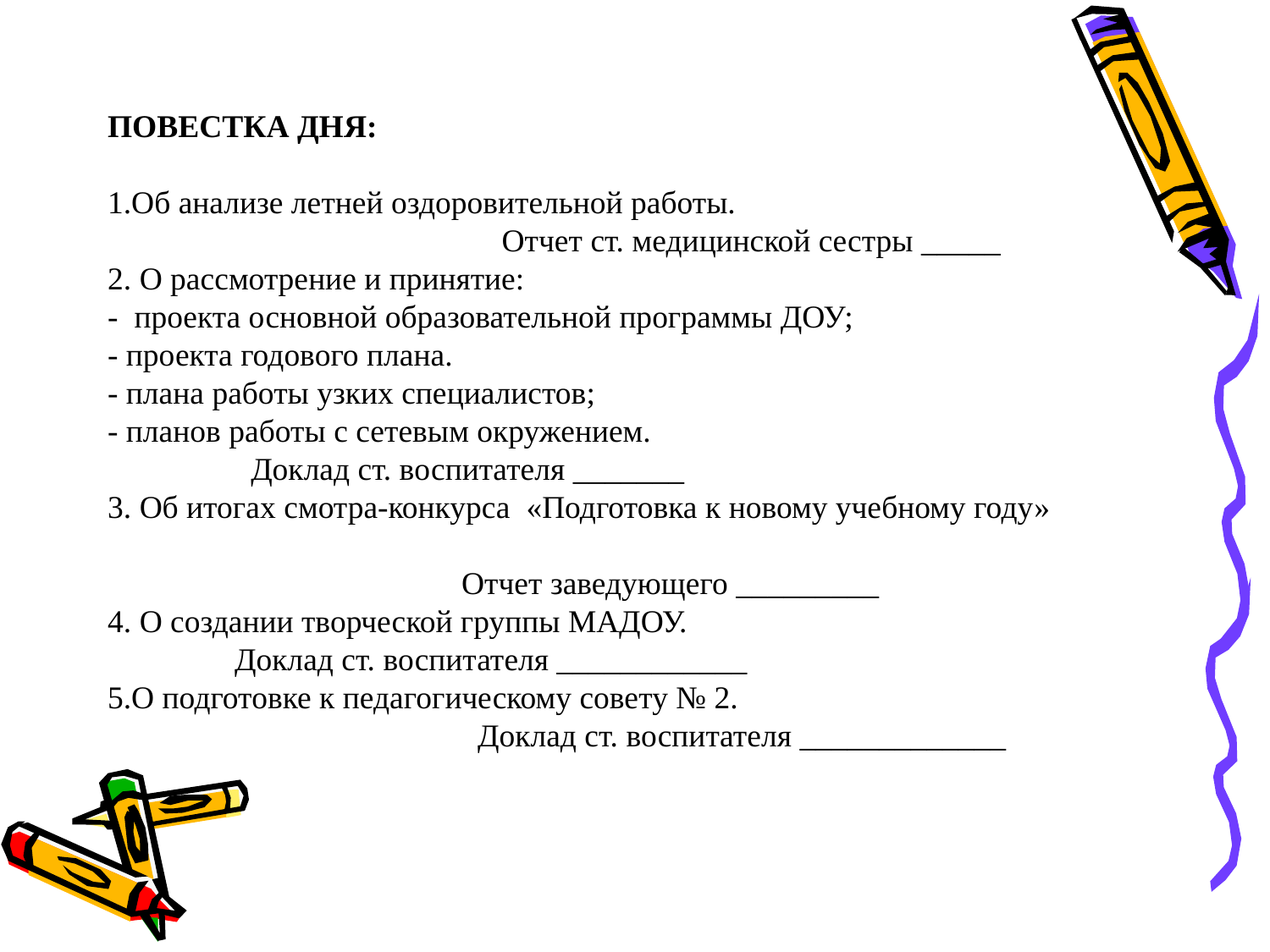

ПОВЕСТКА ДНЯ:

1.Об анализе летней оздоровительной работы.
                                                 Отчет ст. медицинской сестры _____
2. О рассмотрение и принятие:
-  проекта основной образовательной программы ДОУ;
- проекта годового плана.
- плана работы узких специалистов;
- планов работы с сетевым окружением.
	  Доклад ст. воспитателя _______
3. Об итогах смотра-конкурса  «Подготовка к новому учебному году»
                                            Отчет заведующего _________
4. О создании творческой группы МАДОУ.
	Доклад ст. воспитателя ____________
5.О подготовке к педагогическому совету № 2.
                                              Доклад ст. воспитателя _____________